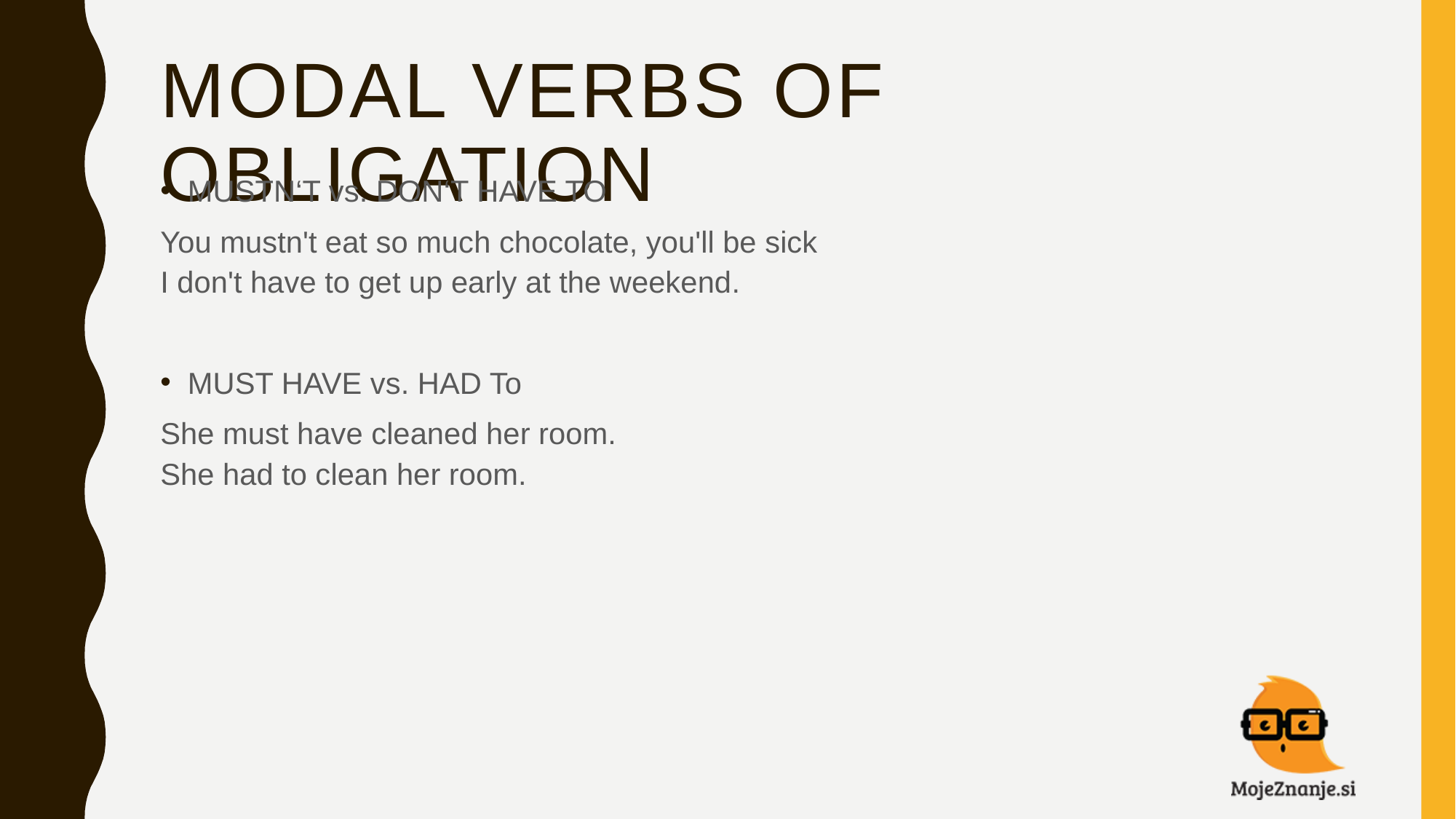

# MODAL VERBS OF OBLIGATION
MUSTN‘T vs. DON‘T HAVE TO
You mustn't eat so much chocolate, you'll be sick
I don't have to get up early at the weekend.

MUST HAVE vs. HAD To
She must have cleaned her room.
She had to clean her room.